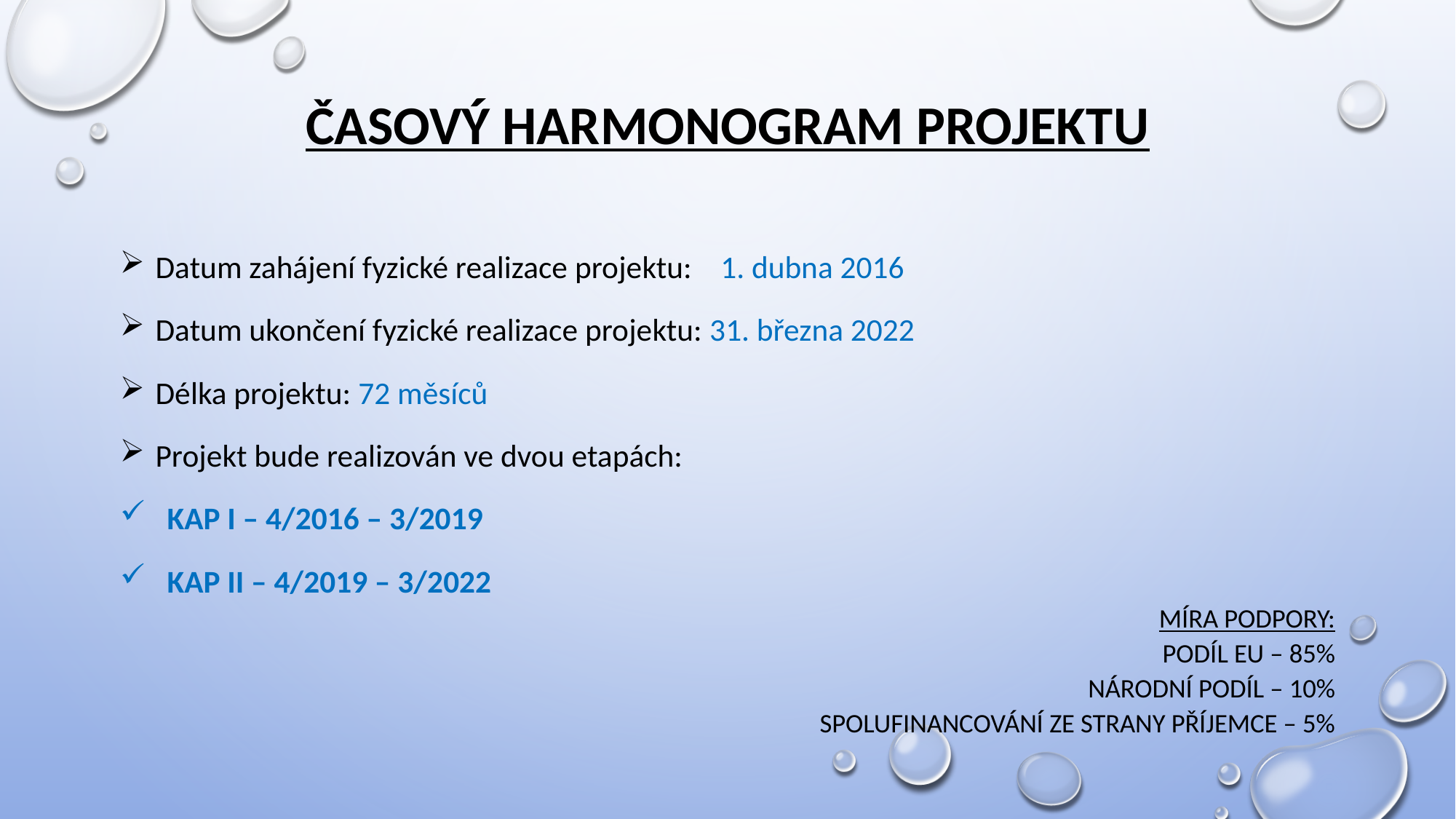

# časový harmonogram projektu
Datum zahájení fyzické realizace projektu:    1. dubna 2016
Datum ukončení fyzické realizace projektu: 31. března 2022
Délka projektu: 72 měsíců
Projekt bude realizován ve dvou etapách:
KAP I – 4/2016 – 3/2019
KAP II – 4/2019 – 3/2022
Míra podpory:
Podíl EU – 85%
Národní podíl – 10%
Spolufinancování ze strany příjemce – 5%